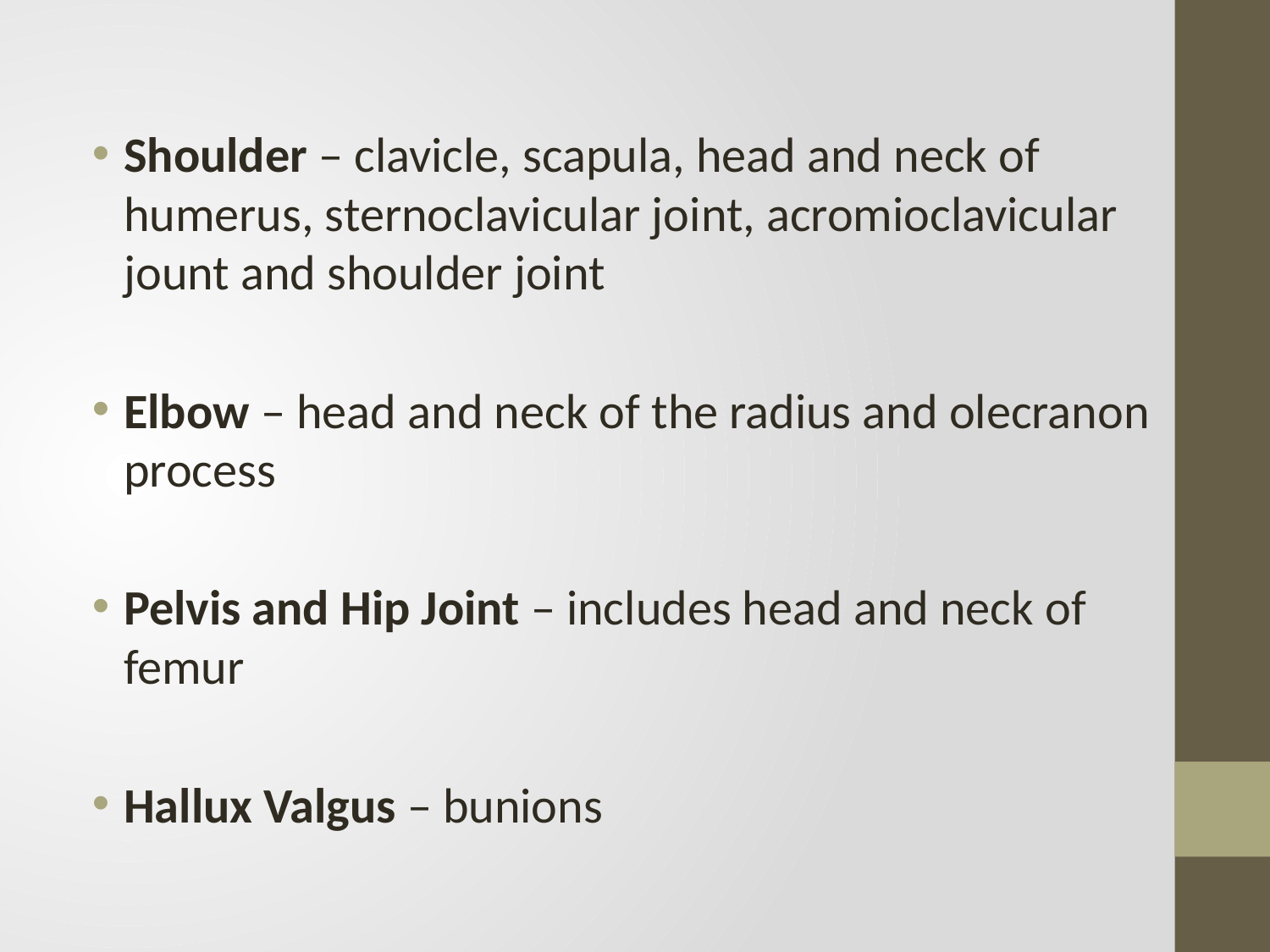

Shoulder – clavicle, scapula, head and neck of humerus, sternoclavicular joint, acromioclavicular jount and shoulder joint

Elbow – head and neck of the radius and olecranon process

Pelvis and Hip Joint – includes head and neck of femur

Hallux Valgus – bunions